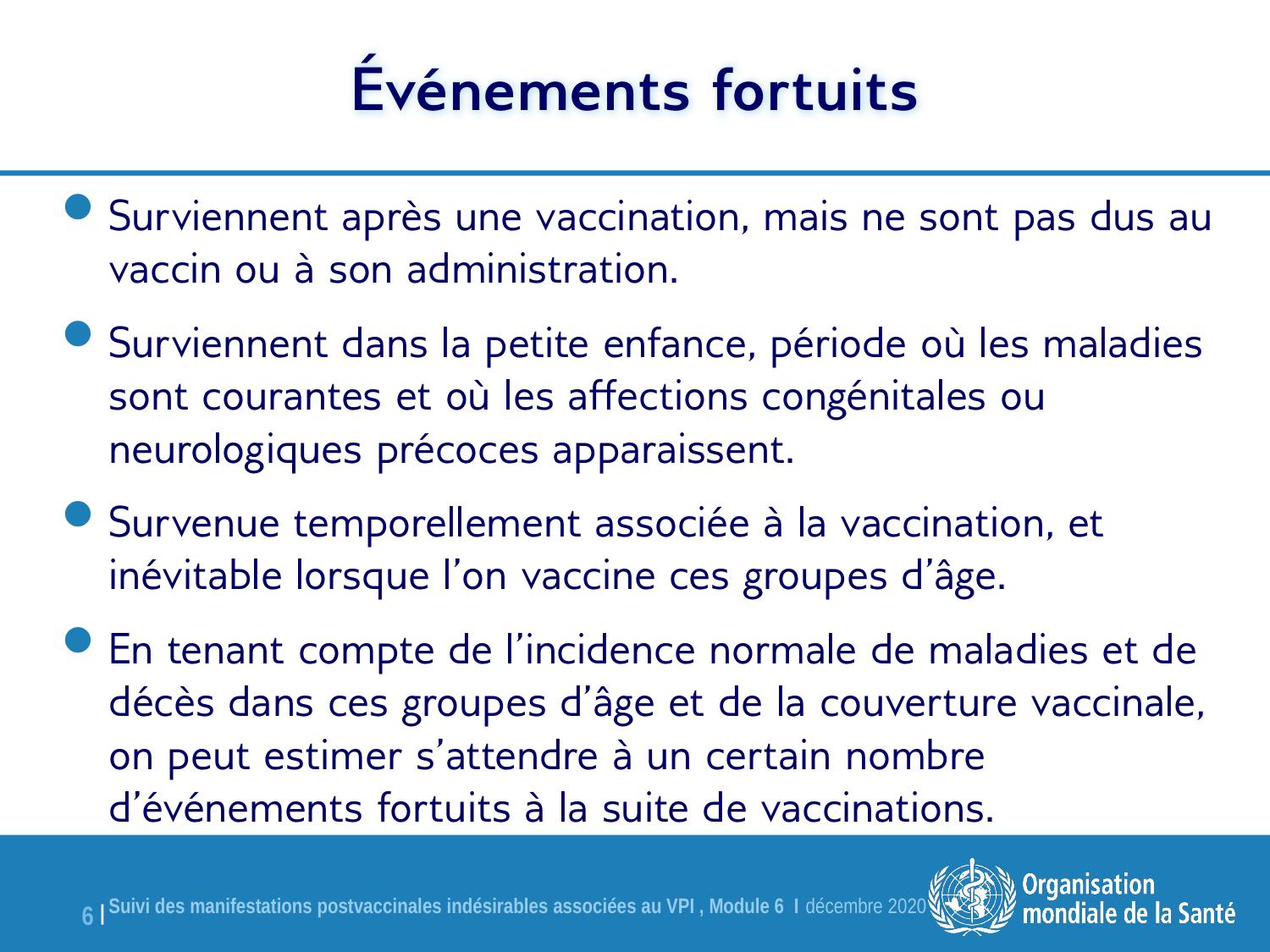

# Événements fortuits
Surviennent après une vaccination, mais ne sont pas dus au vaccin ou à son administration.
Surviennent dans la petite enfance, période où les maladies sont courantes et où les affections congénitales ou neurologiques précoces apparaissent.
Survenue temporellement associée à la vaccination, et inévitable lorsque l’on vaccine ces groupes d’âge.
En tenant compte de l’incidence normale de maladies et de décès dans ces groupes d’âge et de la couverture vaccinale, on peut estimer s’attendre à un certain nombre d’événements fortuits à la suite de vaccinations.